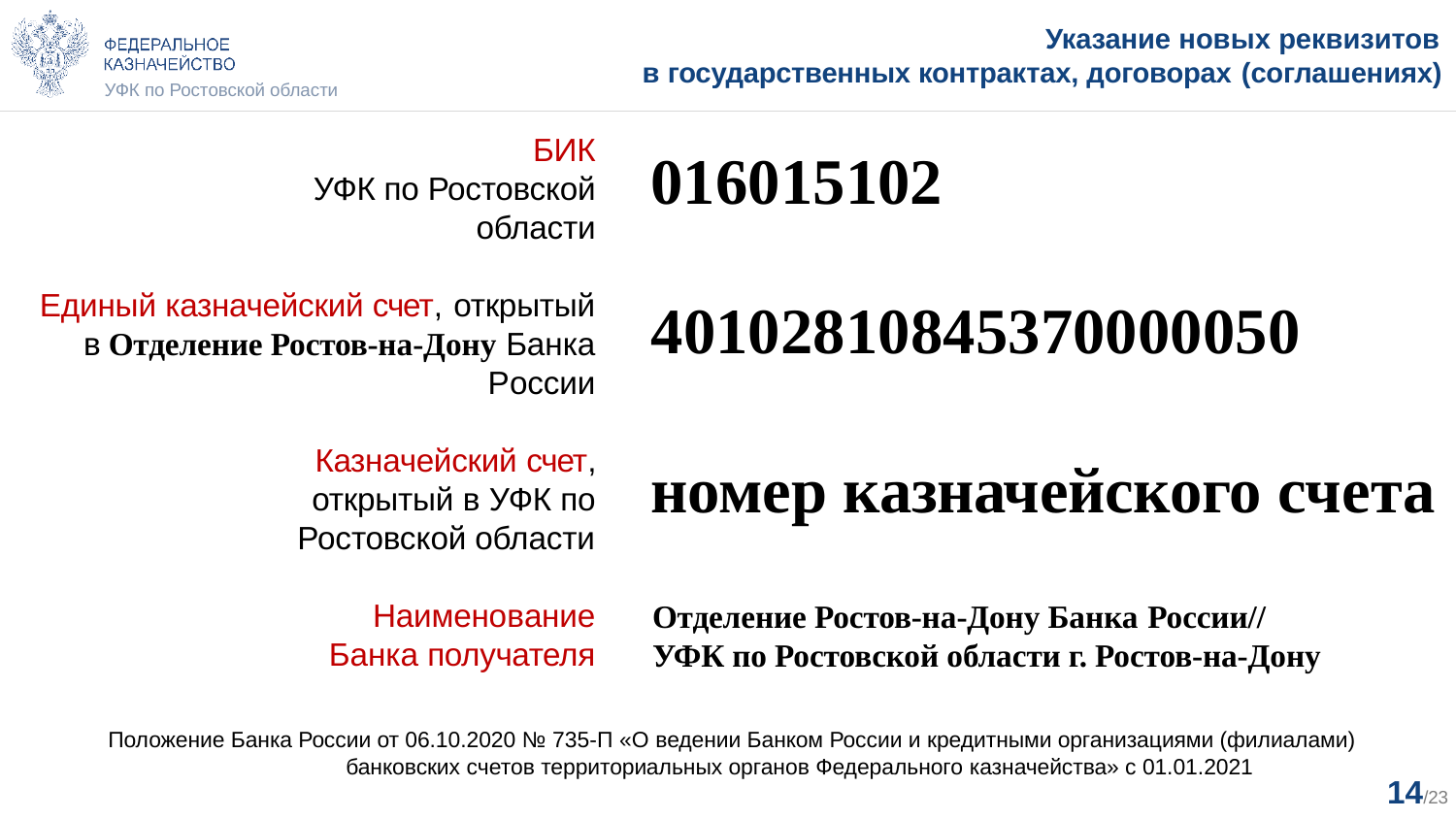

Указание новых реквизитов  в государственных контрактах, договорах (соглашениях)
УФК по Ростовской области
БИК
УФК по Ростовской области
016015102
Единый казначейский счет, открытый в Отделение Ростов-на-Дону Банка
России
40102810845370000050

номер казначейского счета
Казначейский счет,  открытый в УФК по Ростовской области
Наименование
Банка получателя
Отделение Ростов-на-Дону Банка России//
УФК по Ростовской области г. Ростов-на-Дону
Положение Банка России от 06.10.2020 № 735-П «О ведении Банком России и кредитными организациями (филиалами)  банковских счетов территориальных органов Федерального казначейства» с 01.01.2021
14/23